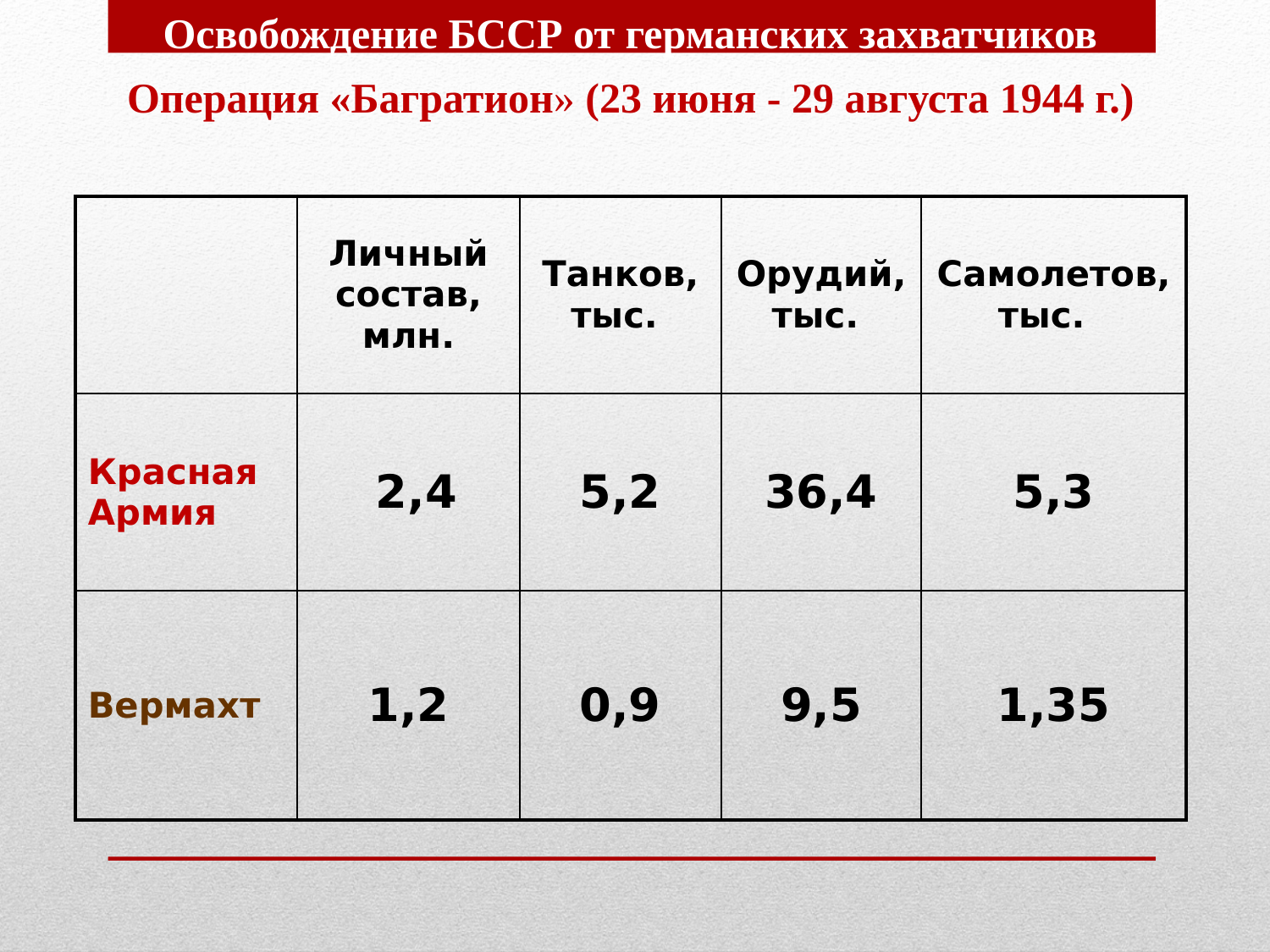

Освобождение БССР от германских захватчиков
Операция «Багратион» (23 июня - 29 августа 1944 г.)
|  | Личный состав, млн. | Танков, тыс. | Орудий, тыс. | Самолетов, тыс. |
| --- | --- | --- | --- | --- |
| Красная Армия | 2,4 | 5,2 | 36,4 | 5,3 |
| Вермахт | 1,2 | 0,9 | 9,5 | 1,35 |